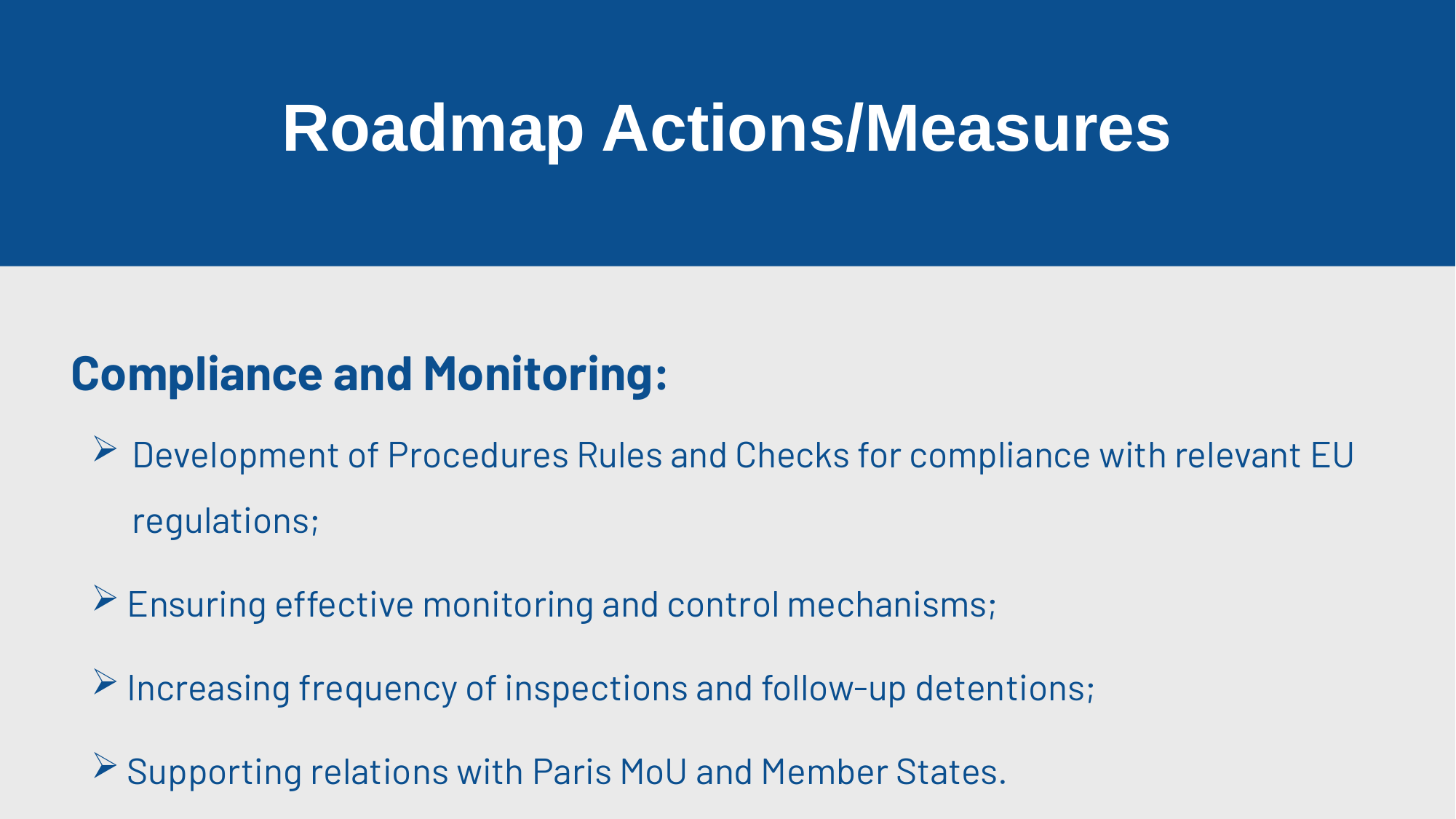

Roadmap Actions/Measures

Compliance and Monitoring:
Development of Procedures Rules and Checks for compliance with relevant EU   regulations;
 Ensuring effective monitoring and control mechanisms;
 Increasing frequency of inspections and follow-up detentions;
 Supporting relations with Paris MoU and Member States.